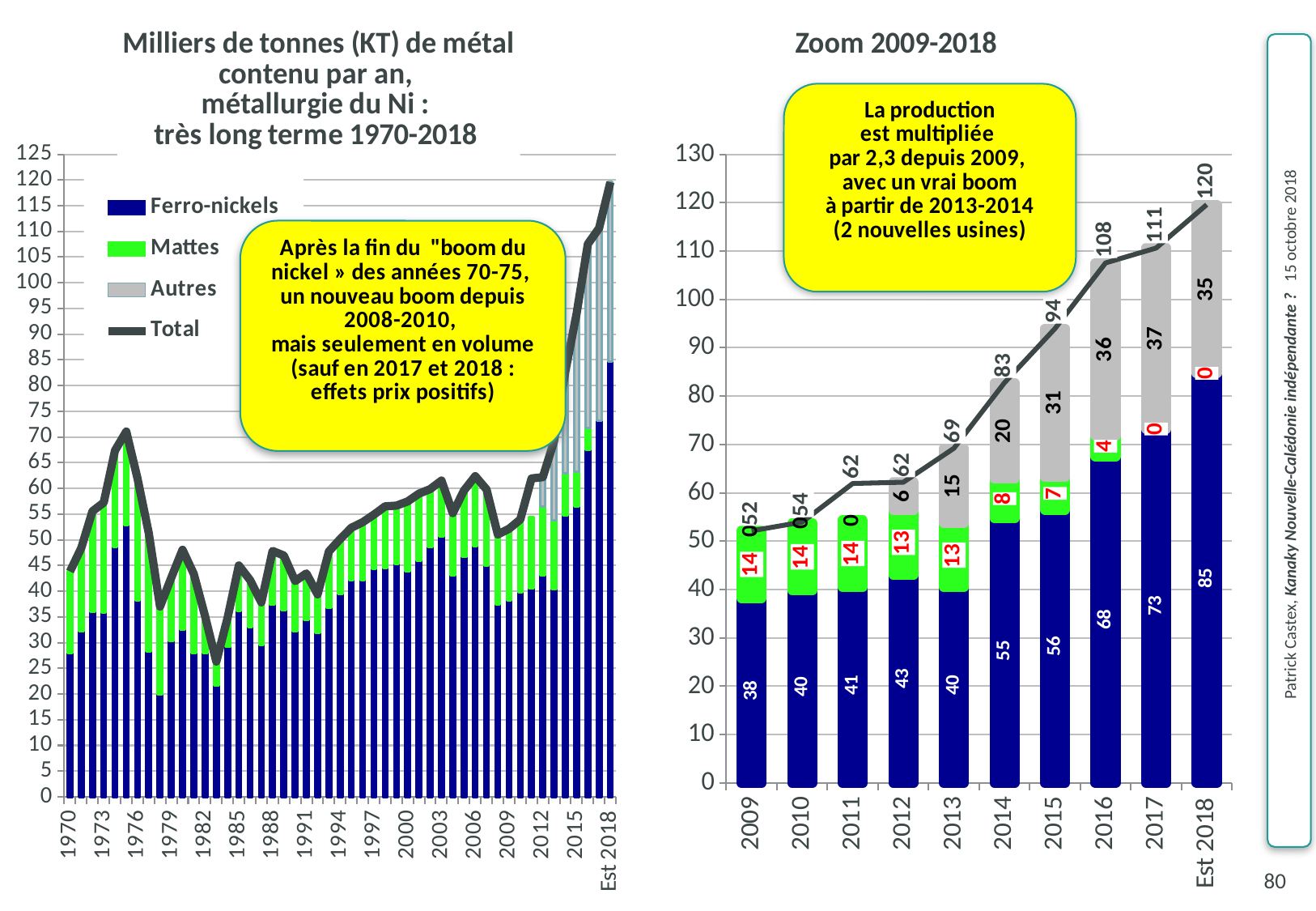

[unsupported chart]

### Chart: Zoom 2009-2018

| Category | Ferro-nickels | Mattes | Autres  | Total |
|---|---|---|---|---|
| 2009 | 38.229576 | 13.901962 | 0.0 | 52.131514 |
| 2010 | 39.801726 | 13.916658 | 0.0 | 53.940484 |
| 2011 | 40.512531 | 13.847248 | 0.0 | 61.927379 |
| 2012 | 43.02955 | 13.417353 | 5.731 | 62.177903 |
| 2013 | 40.458942 | 13.278683 | 15.4684460189675 | 69.20607101896748 |
| 2014 | 54.6828889 | 8.241129999999998 | 19.830474943 | 82.754493843 |
| 2015 | 56.486022 | 6.760978999999994 | 30.7299944 | 93.97699539999998 |
| 2016 | 67.5176 | 4.286504999999996 | 35.73422 | 107.538325 |
| 2017 | 73.219098 | 0.0 | 37.39963400000001 | 110.618732 |
| Est 2018 | 84.72035471145313 | 0.0 | 34.8584683681883 | 119.5788230796415 |